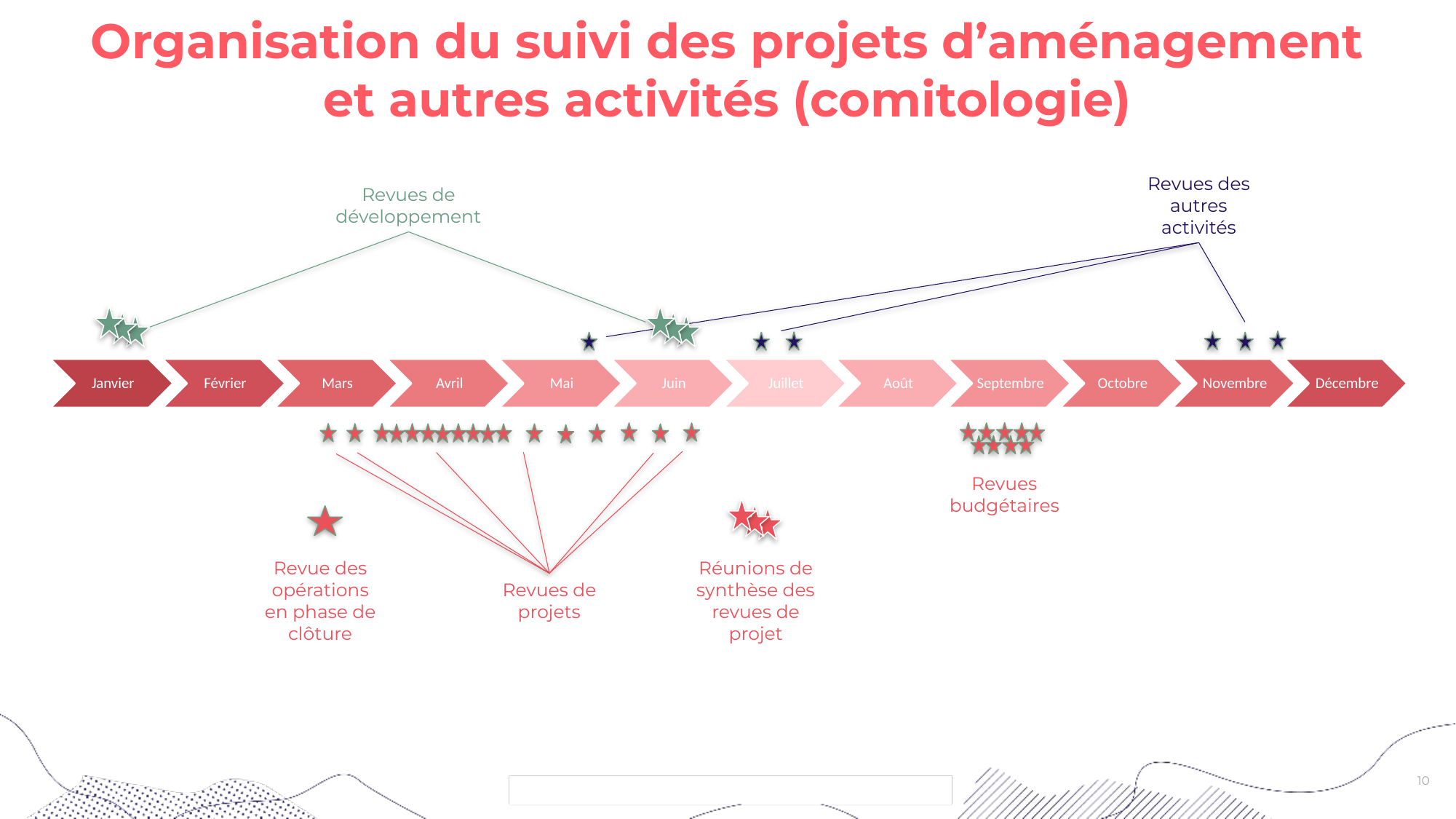

# Organisation du suivi des projets d’aménagement et autres activités (comitologie)
Janvier
Février
Mars
Avril
Mai
Juin
Juillet
Août
Septembre
Octobre
Novembre
Décembre
Revues des autres activités
Revues de développement

Revues budgétaires

Revue des opérations en phase de clôture
Réunions de synthèse des revues de projet
Revues de projets
10